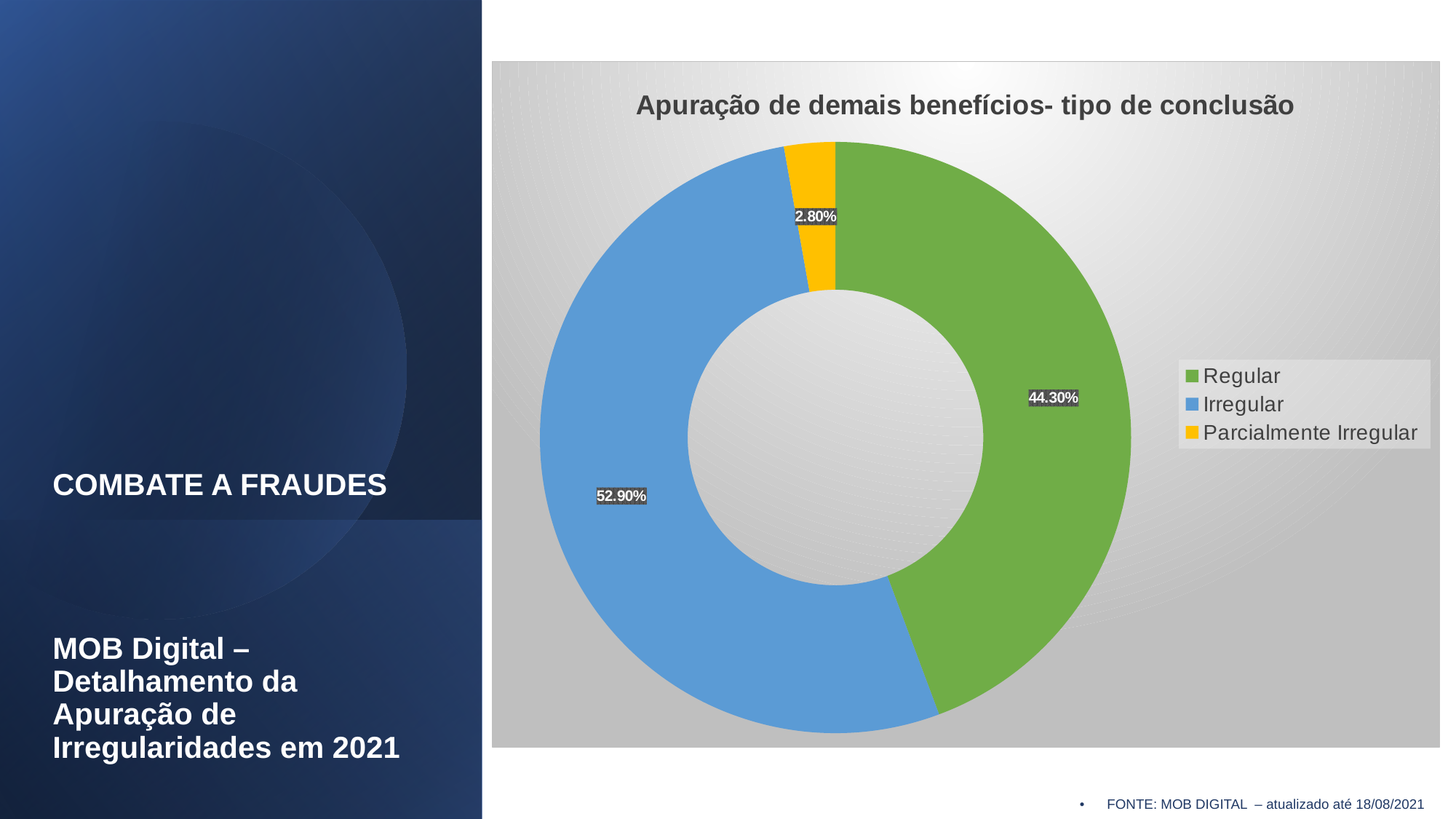

### Chart: Apuração de demais benefícios- tipo de conclusão

| Category |  |
|---|---|
| Regular | 0.443 |
| Irregular | 0.529 |
| Parcialmente Irregular  | 0.028 |

# COMBATE A FRAUDES MOB Digital – Detalhamento da Apuração de Irregularidades em 2021

FONTE: MOB DIGITAL  – atualizado até 18/08/2021